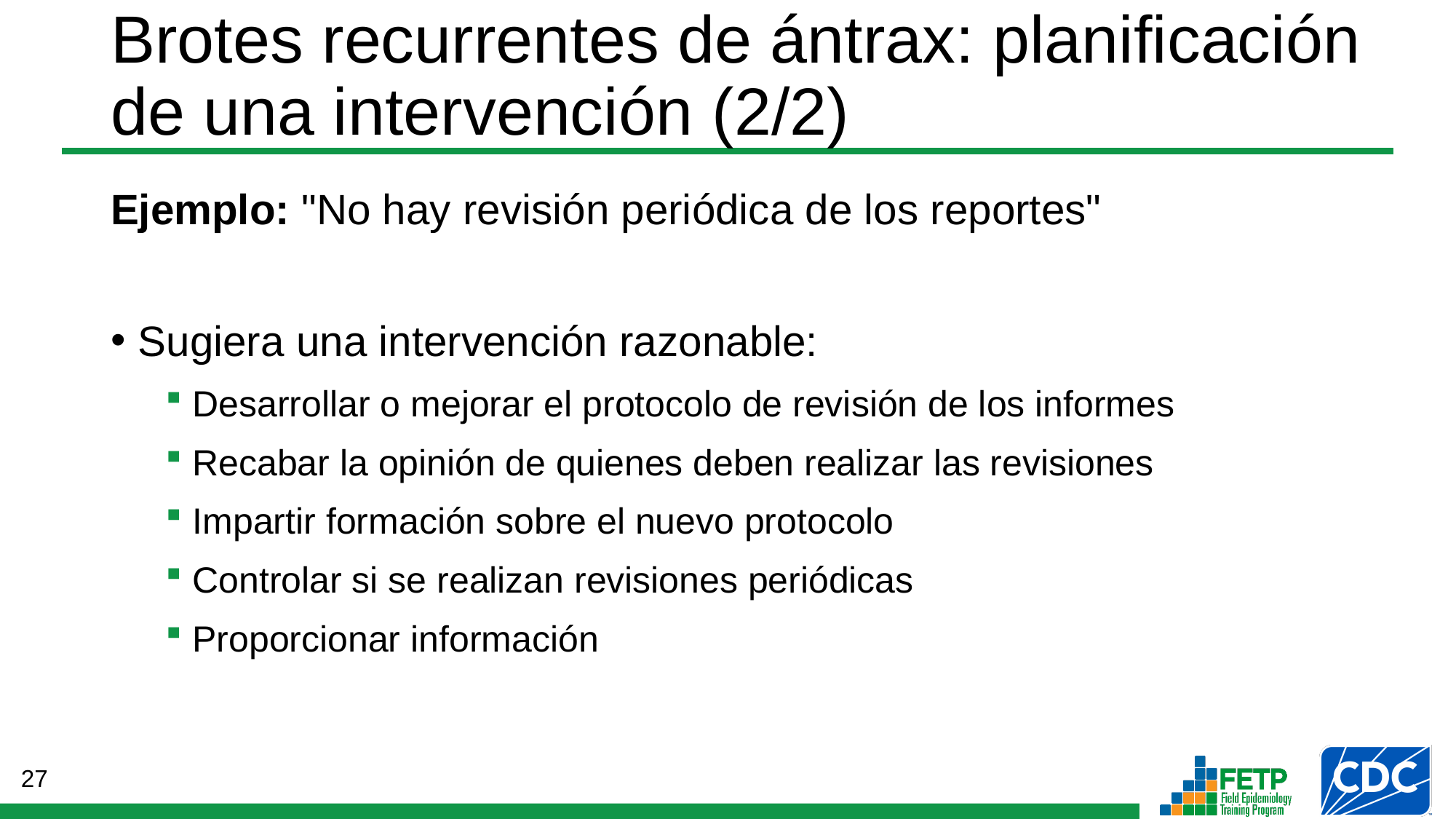

# Brotes recurrentes de ántrax: planificación de una intervención (2/2)
Ejemplo: "No hay revisión periódica de los reportes"

Sugiera una intervención razonable:
Desarrollar o mejorar el protocolo de revisión de los informes
Recabar la opinión de quienes deben realizar las revisiones
Impartir formación sobre el nuevo protocolo
Controlar si se realizan revisiones periódicas
Proporcionar información